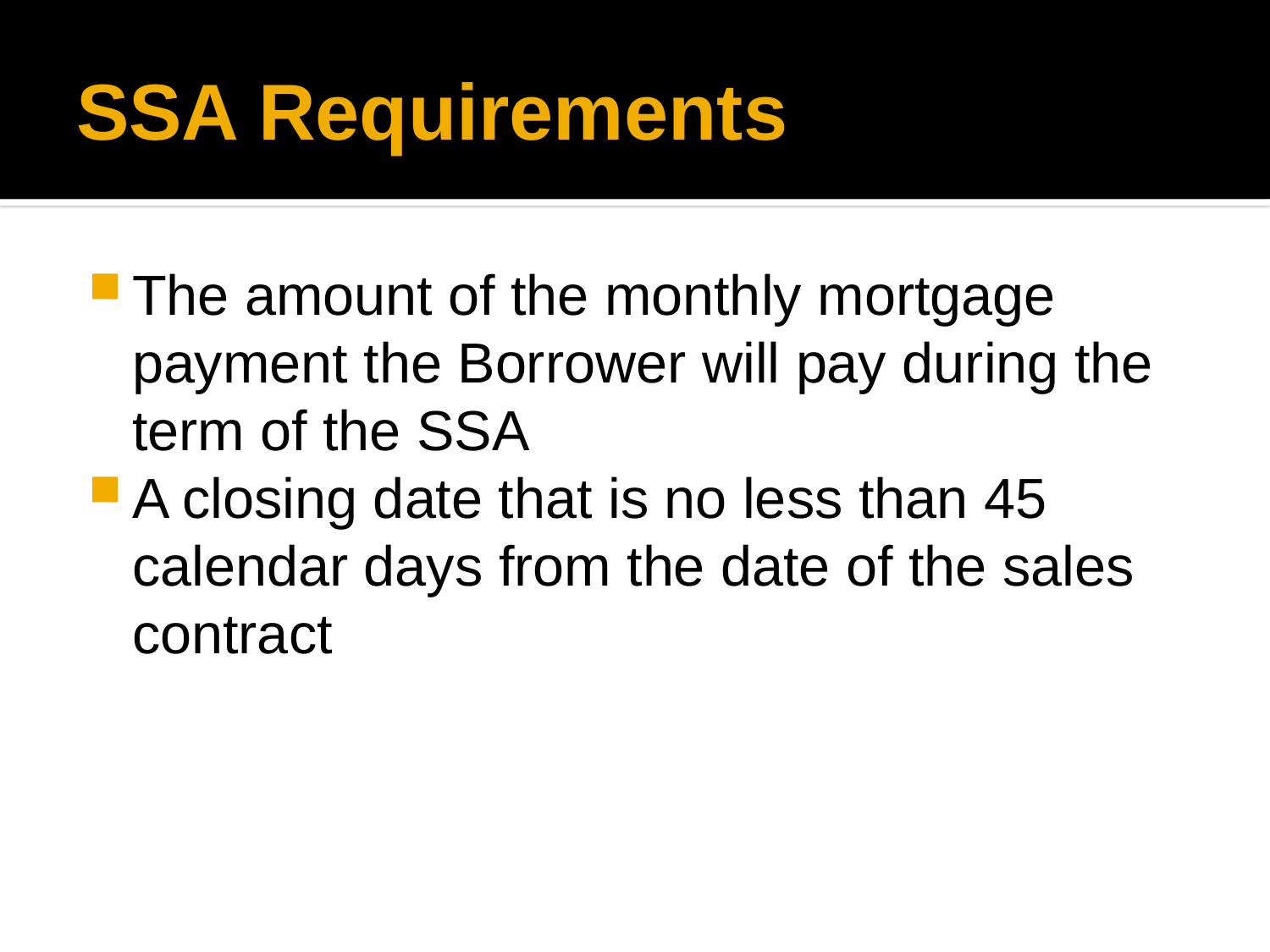

# SSA Requirements
The amount of the monthly mortgage payment the Borrower will pay during the term of the SSA
A closing date that is no less than 45 calendar days from the date of the sales contract